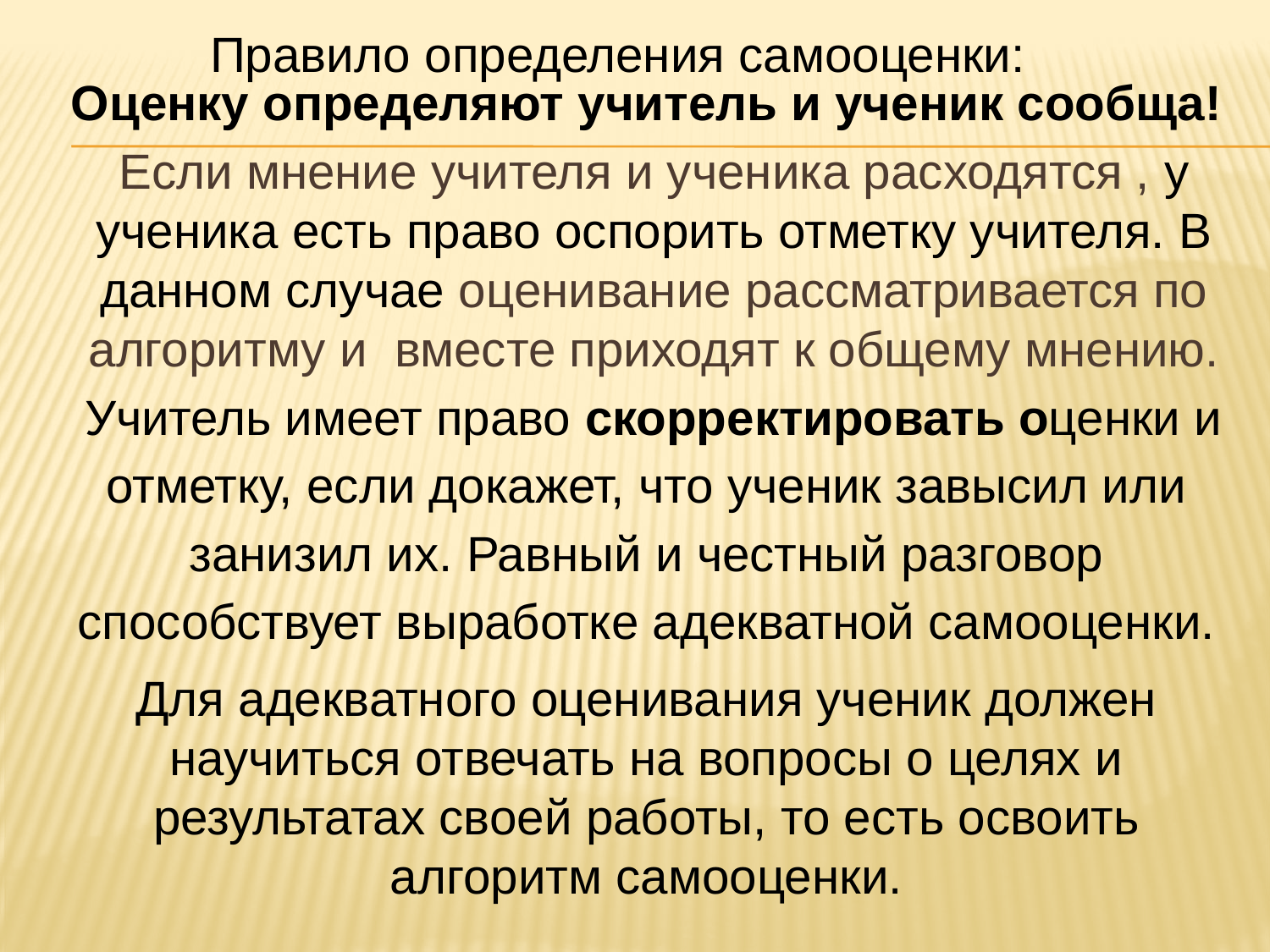

Правило определения самооценки:

Оценку определяют учитель и ученик сообща!
Если мнение учителя и ученика расходятся , у ученика есть право оспорить отметку учителя. В данном случае оценивание рассматривается по алгоритму и  вместе приходят к общему мнению.
 Учитель имеет право скорректировать оценки и отметку, если докажет, что ученик завысил или занизил их. Равный и честный разговор способствует выработке адекватной самооценки.
Для адекватного оценивания ученик должен научиться отвечать на вопросы о целях и результатах своей работы, то есть освоить алгоритм самооценки.